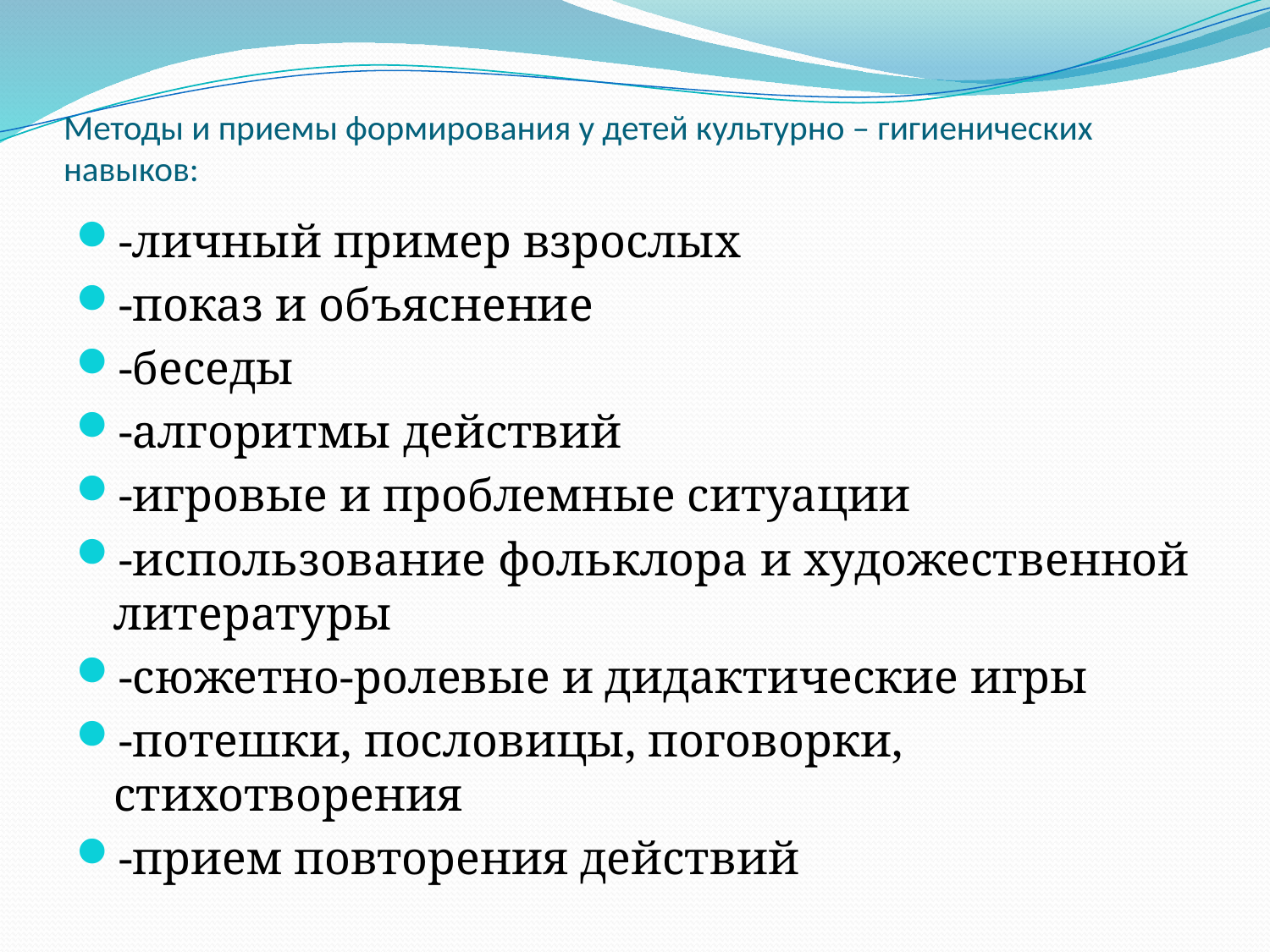

# Методы и приемы формирования у детей культурно – гигиенических навыков:
-личный пример взрослых
-показ и объяснение
-беседы
-алгоритмы действий
-игровые и проблемные ситуации
-использование фольклора и художественной литературы
-сюжетно-ролевые и дидактические игры
-потешки, пословицы, поговорки, стихотворения
-прием повторения действий